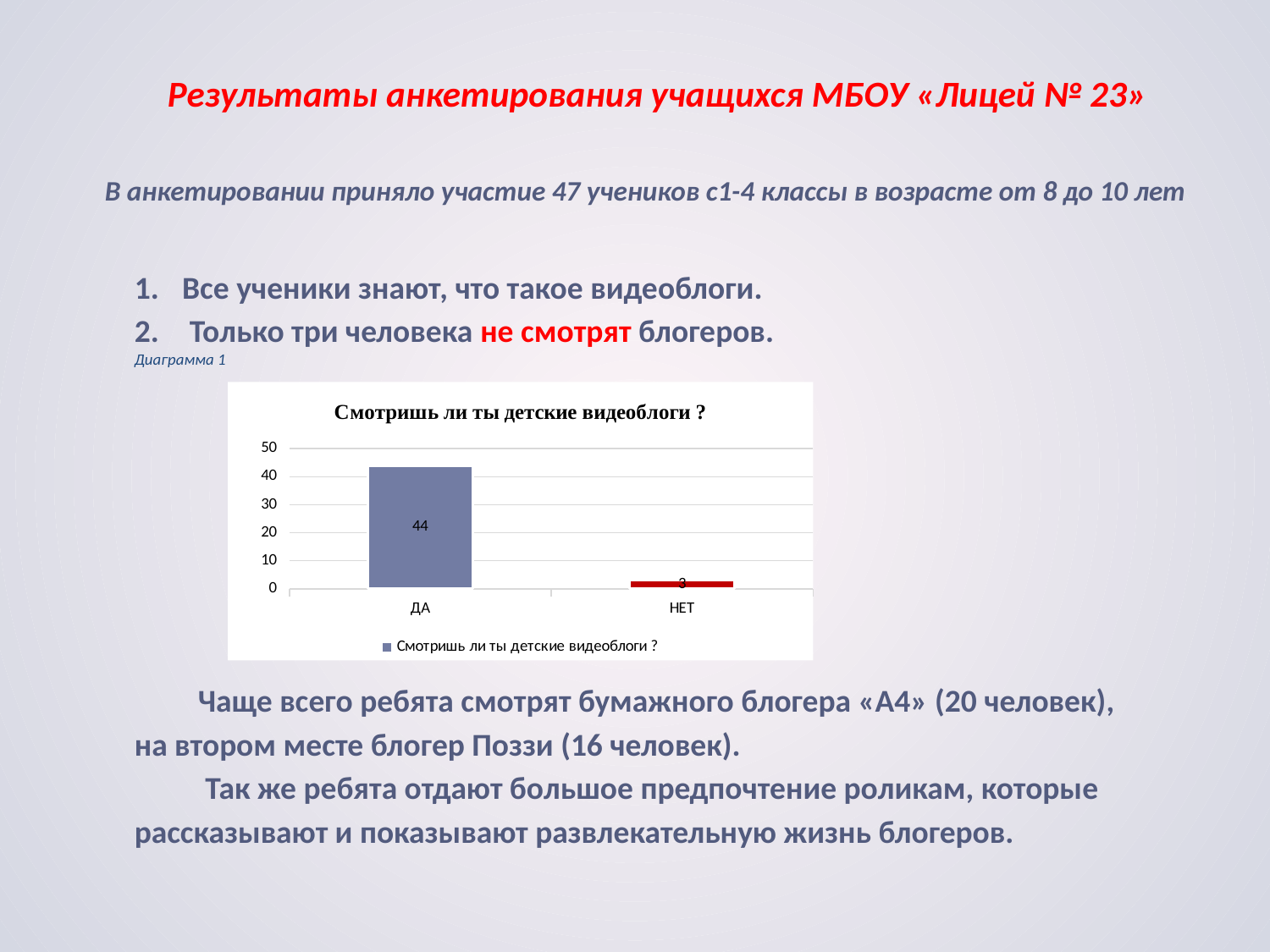

# Результаты анкетирования учащихся МБОУ «Лицей № 23»
В анкетировании приняло участие 47 учеников с1-4 классы в возрасте от 8 до 10 лет
Все ученики знают, что такое видеоблоги.
 Только три человека не смотрят блогеров.
Диаграмма 1

Чаще всего ребята смотрят бумажного блогера «А4» (20 человек), на втором месте блогер Поззи (16 человек).
 Так же ребята отдают большое предпочтение роликам, которые  рассказывают и показывают развлекательную жизнь блогеров.

### Chart: Смотришь ли ты детские видеоблоги ?

| Category | Смотришь ли ты детские видеоблоги ? |
|---|---|
| ДА | 44.0 |
| НЕТ | 3.0 |